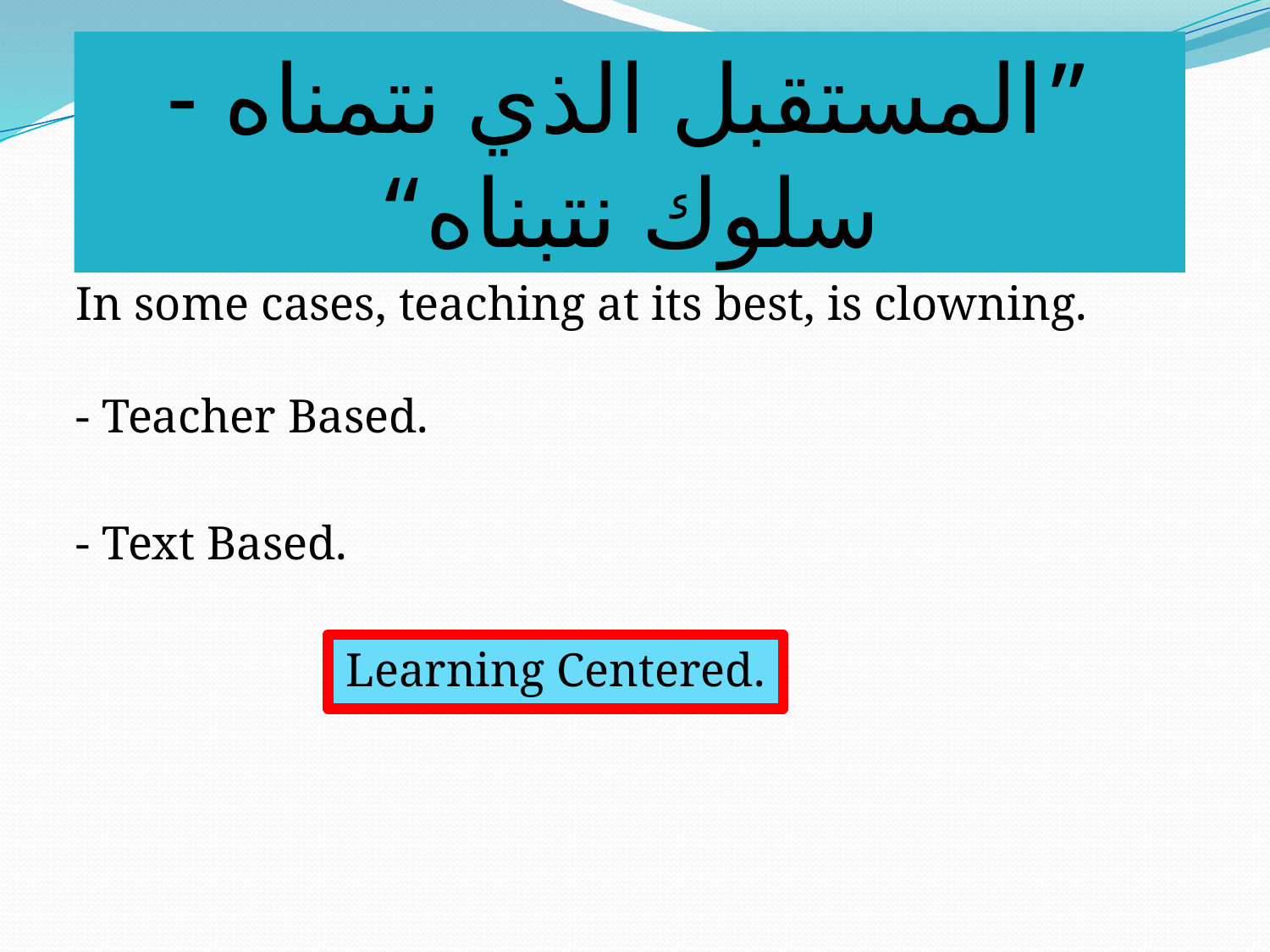

”المستقبل الذي نتمناه - سلوك نتبناه“
In some cases, teaching at its best, is clowning.

- Teacher Based.

- Text Based.

Learning Centered.